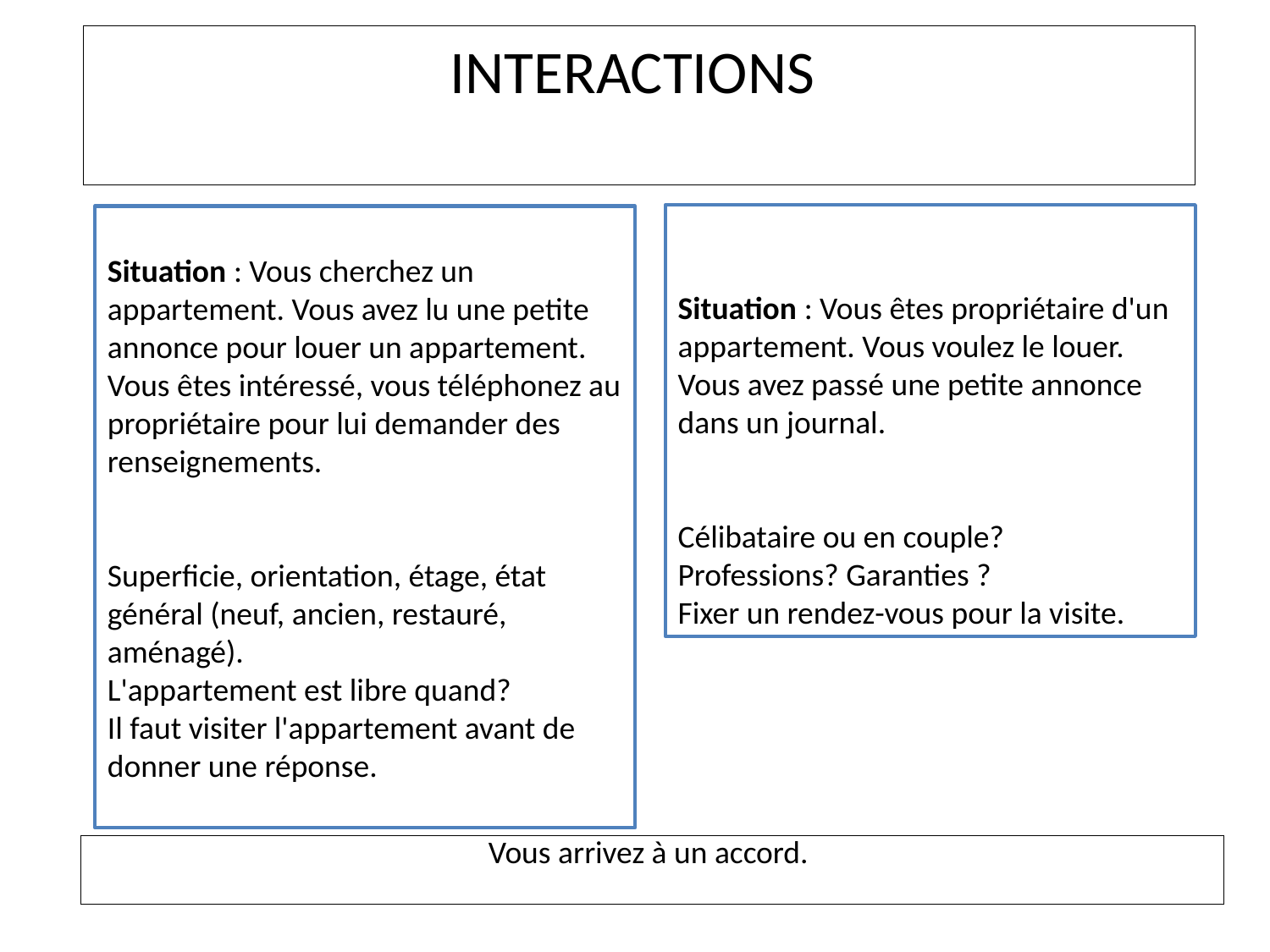

INTERACTIONS

Situation : Vous êtes propriétaire d'un appartement. Vous voulez le louer. Vous avez passé une petite annonce dans un journal.

Célibataire ou en couple?
Professions? Garanties ?
Fixer un rendez-vous pour la visite.

Situation : Vous cherchez un appartement. Vous avez lu une petite annonce pour louer un appartement. Vous êtes intéressé, vous téléphonez au propriétaire pour lui demander des renseignements.

Superficie, orientation, étage, état général (neuf, ancien, restauré, aménagé).
L'appartement est libre quand?
Il faut visiter l'appartement avant de donner une réponse.

# Vous arrivez à un accord.